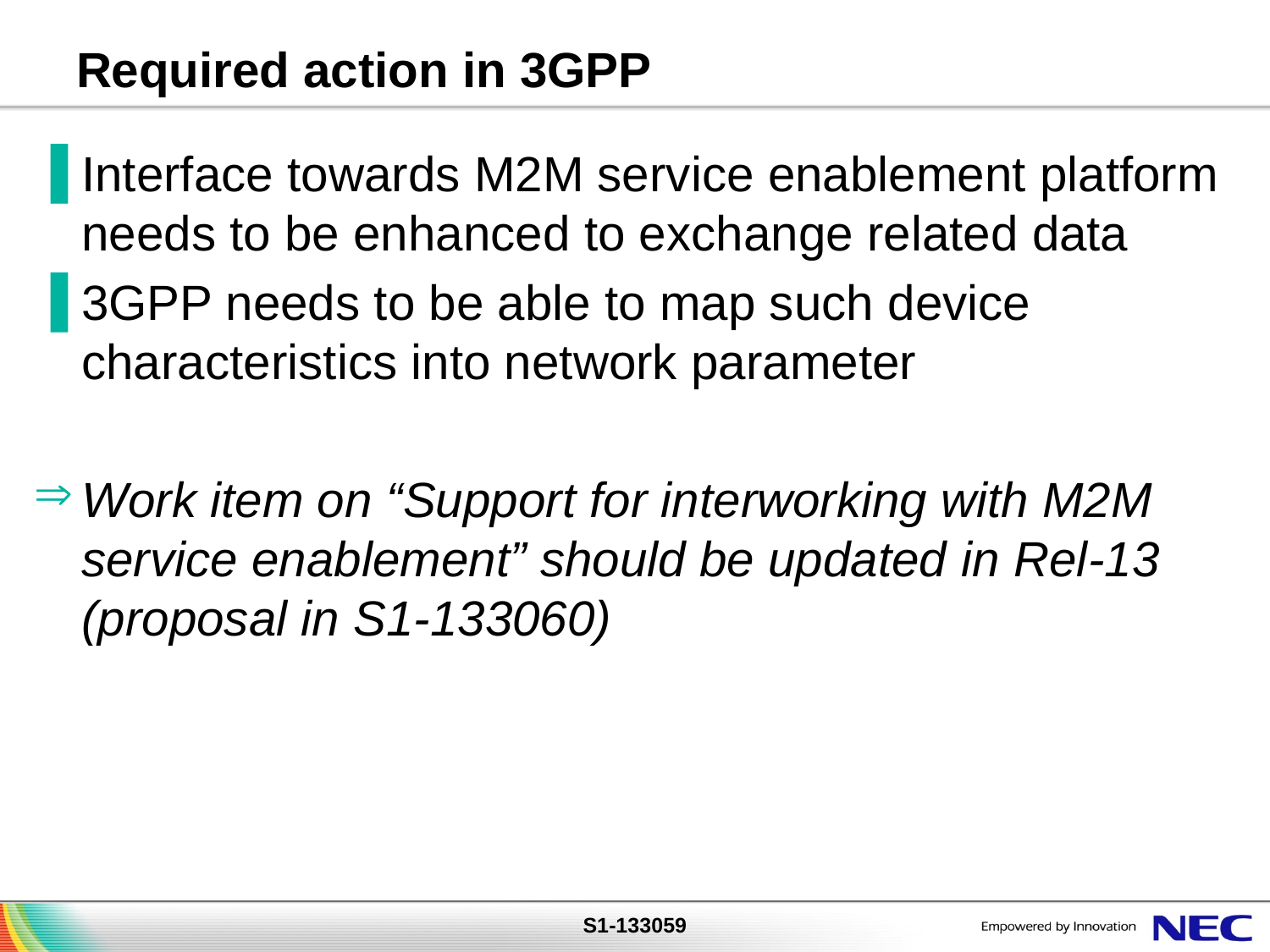

# Required action in 3GPP
Interface towards M2M service enablement platform  needs to be enhanced to exchange related data
3GPP needs to be able to map such device characteristics into network parameter

Work item on “Support for interworking with M2M service enablement” should be updated in Rel-13
(proposal in S1-133060)